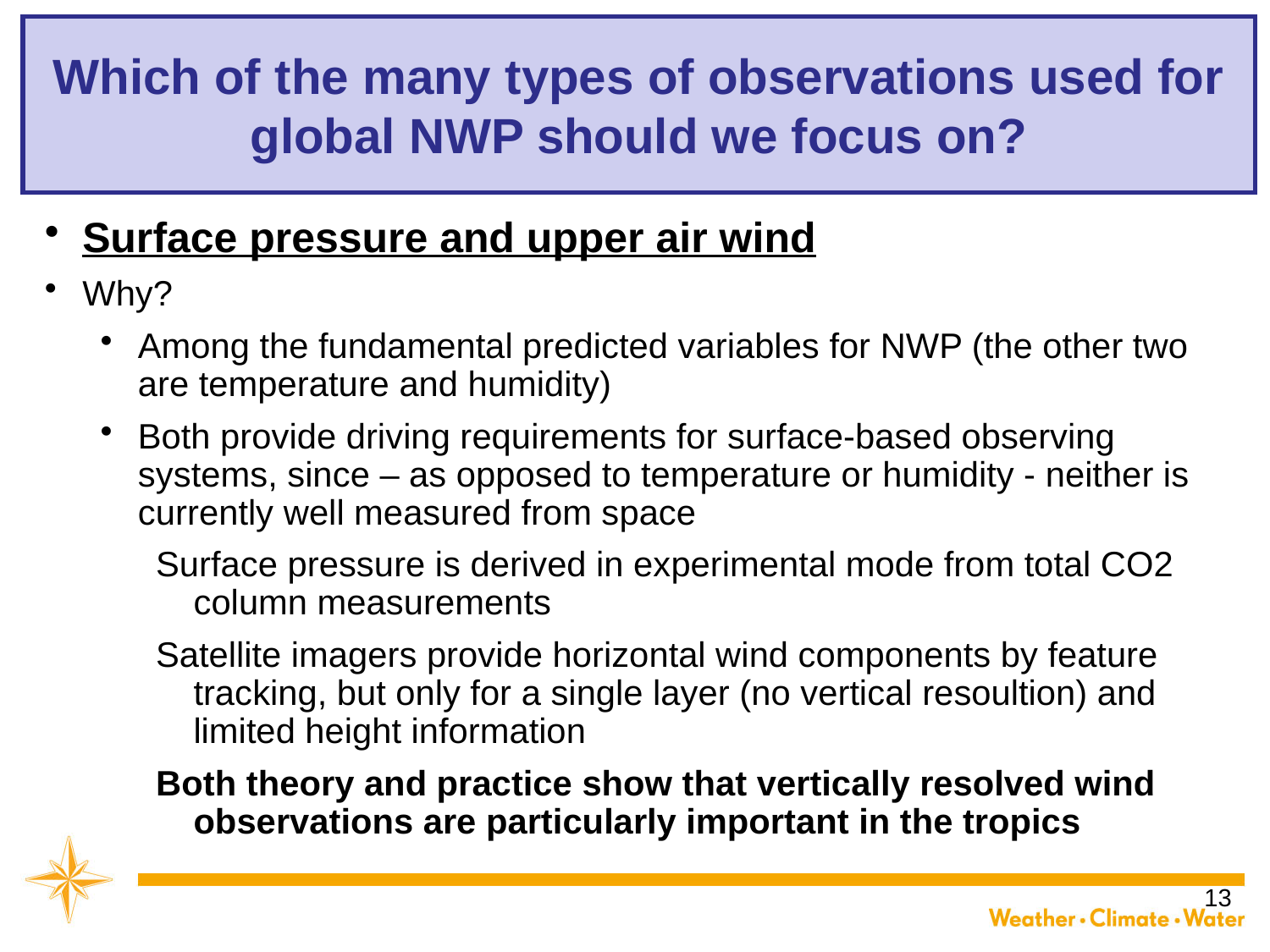

# Which of the many types of observations used for global NWP should we focus on?
Surface pressure and upper air wind
Why?
Among the fundamental predicted variables for NWP (the other two are temperature and humidity)
Both provide driving requirements for surface-based observing systems, since – as opposed to temperature or humidity - neither is currently well measured from space
Surface pressure is derived in experimental mode from total CO2 column measurements
Satellite imagers provide horizontal wind components by feature tracking, but only for a single layer (no vertical resoultion) and limited height information
Both theory and practice show that vertically resolved wind observations are particularly important in the tropics
13